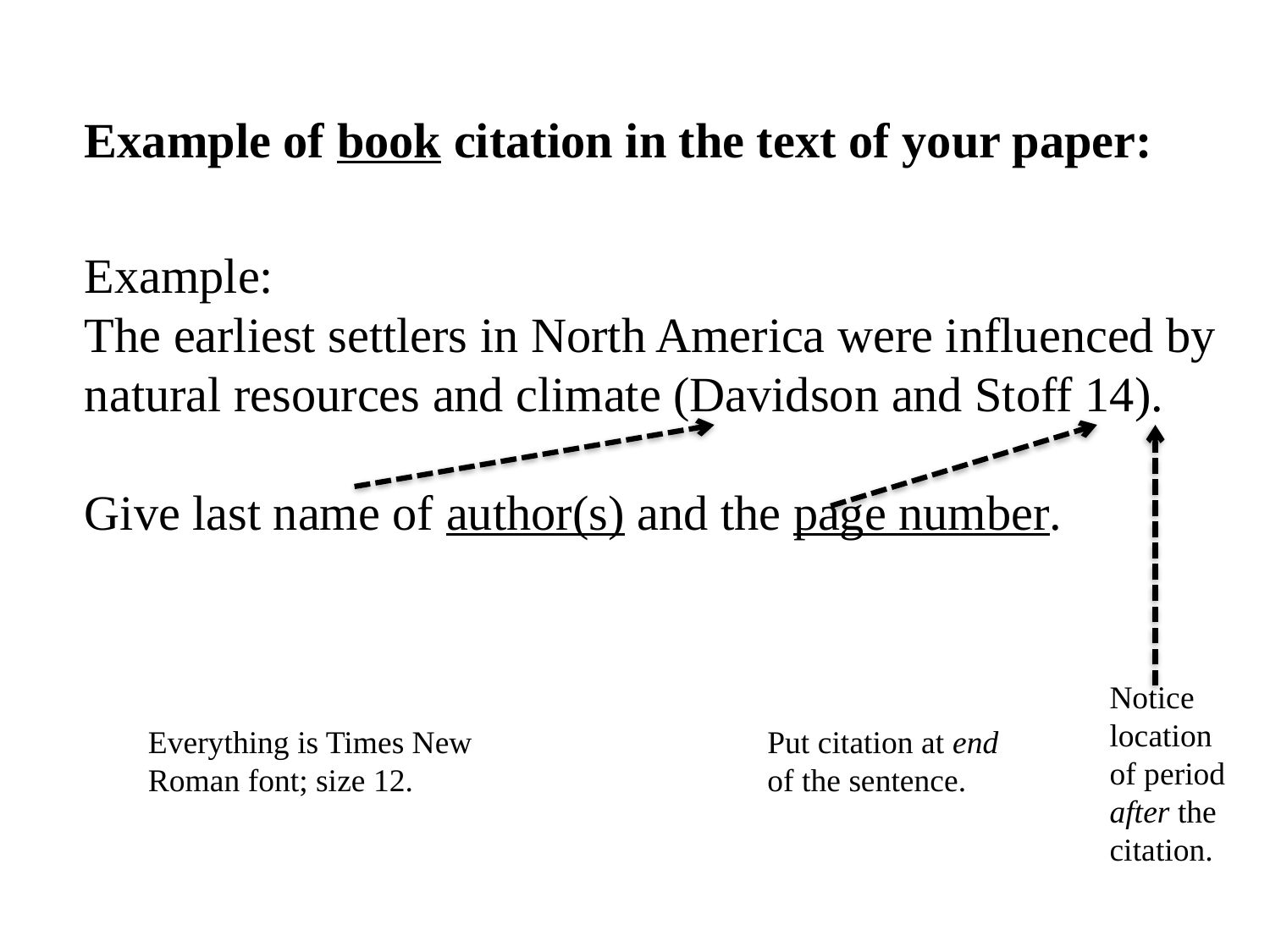

Example of book citation in the text of your paper:

Example:
The earliest settlers in North America were influenced by natural resources and climate (Davidson and Stoff 14).

Give last name of author(s) and the page number.

Notice location of period after the citation.
Everything is Times New Roman font; size 12.
Put citation at end of the sentence.